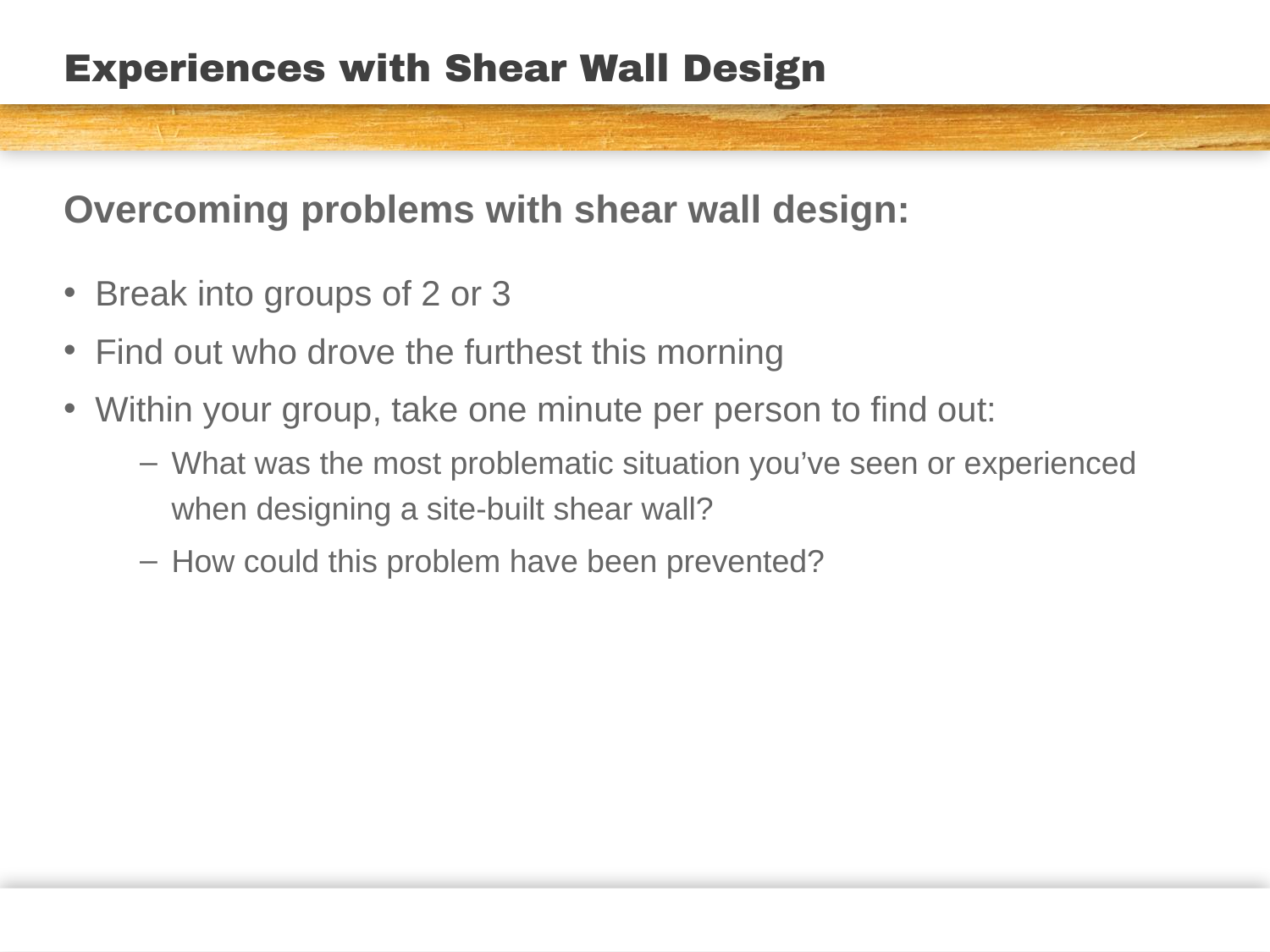

# Experiences with Shear Wall Design
Overcoming problems with shear wall design:
Break into groups of 2 or 3
Find out who drove the furthest this morning
Within your group, take one minute per person to find out:
What was the most problematic situation you’ve seen or experienced when designing a site-built shear wall?
How could this problem have been prevented?